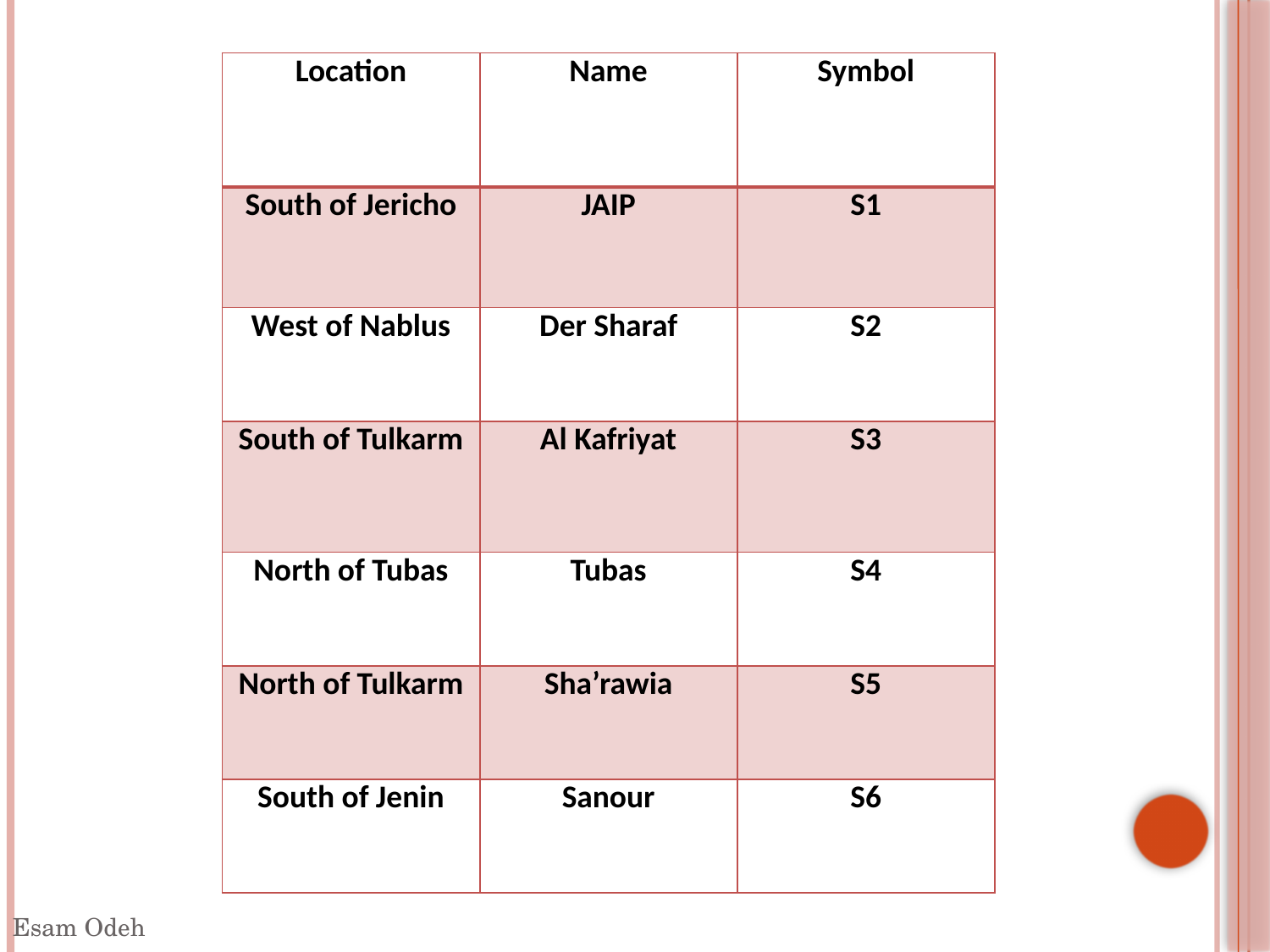

| Location | Name | Symbol |
| --- | --- | --- |
| South of Jericho | JAIP | S1 |
| West of Nablus | Der Sharaf | S2 |
| South of Tulkarm | Al Kafriyat | S3 |
| North of Tubas | Tubas | S4 |
| North of Tulkarm | Sha’rawia | S5 |
| South of Jenin | Sanour | S6 |
Esam Odeh